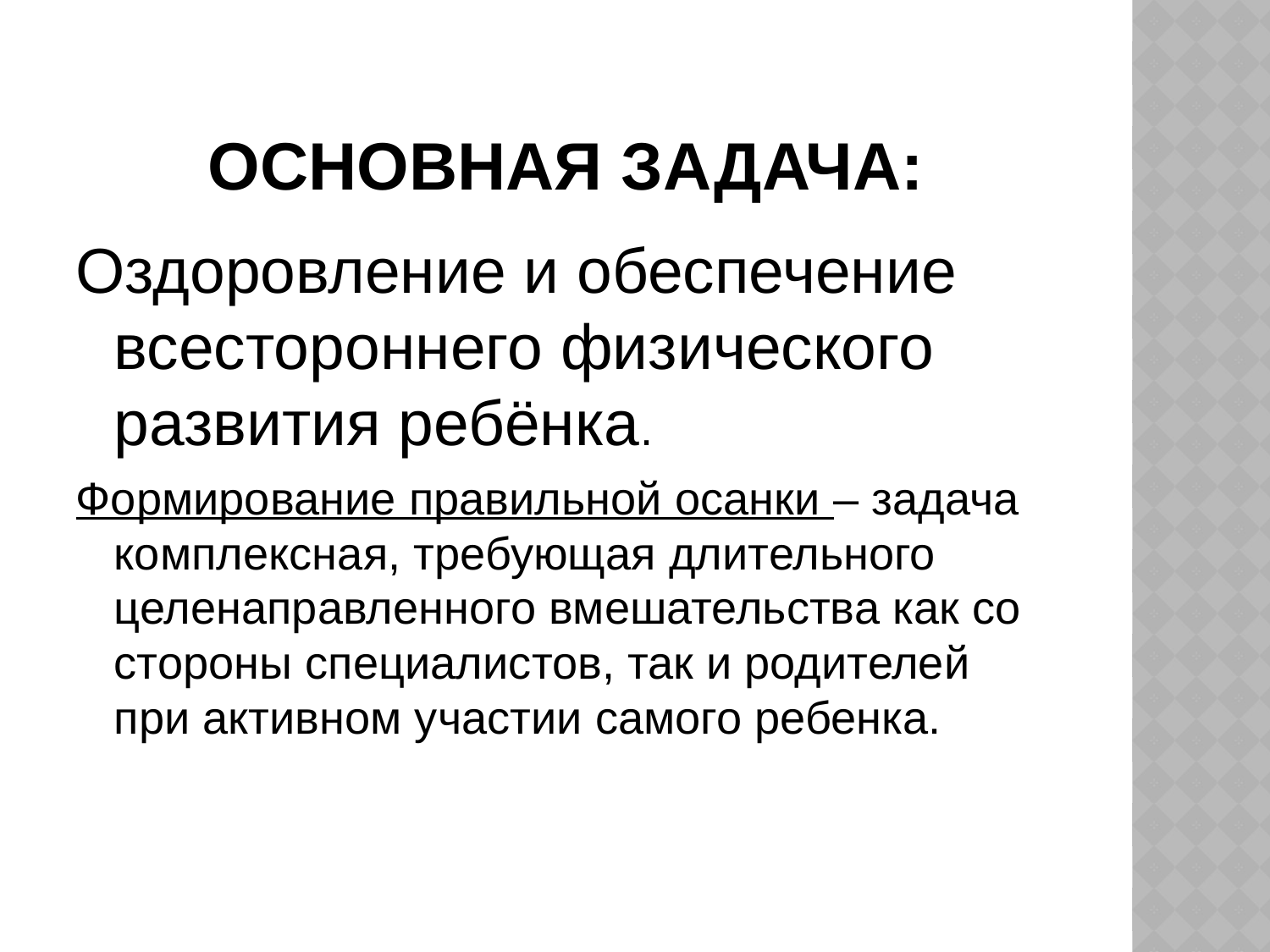

# Основная задача:
Оздоровление и обеспечение всестороннего физического развития ребёнка.
Формирование правильной осанки – задача комплексная, требующая длительного целенаправленного вмешательства как со стороны специалистов, так и родителей при активном участии самого ребенка.